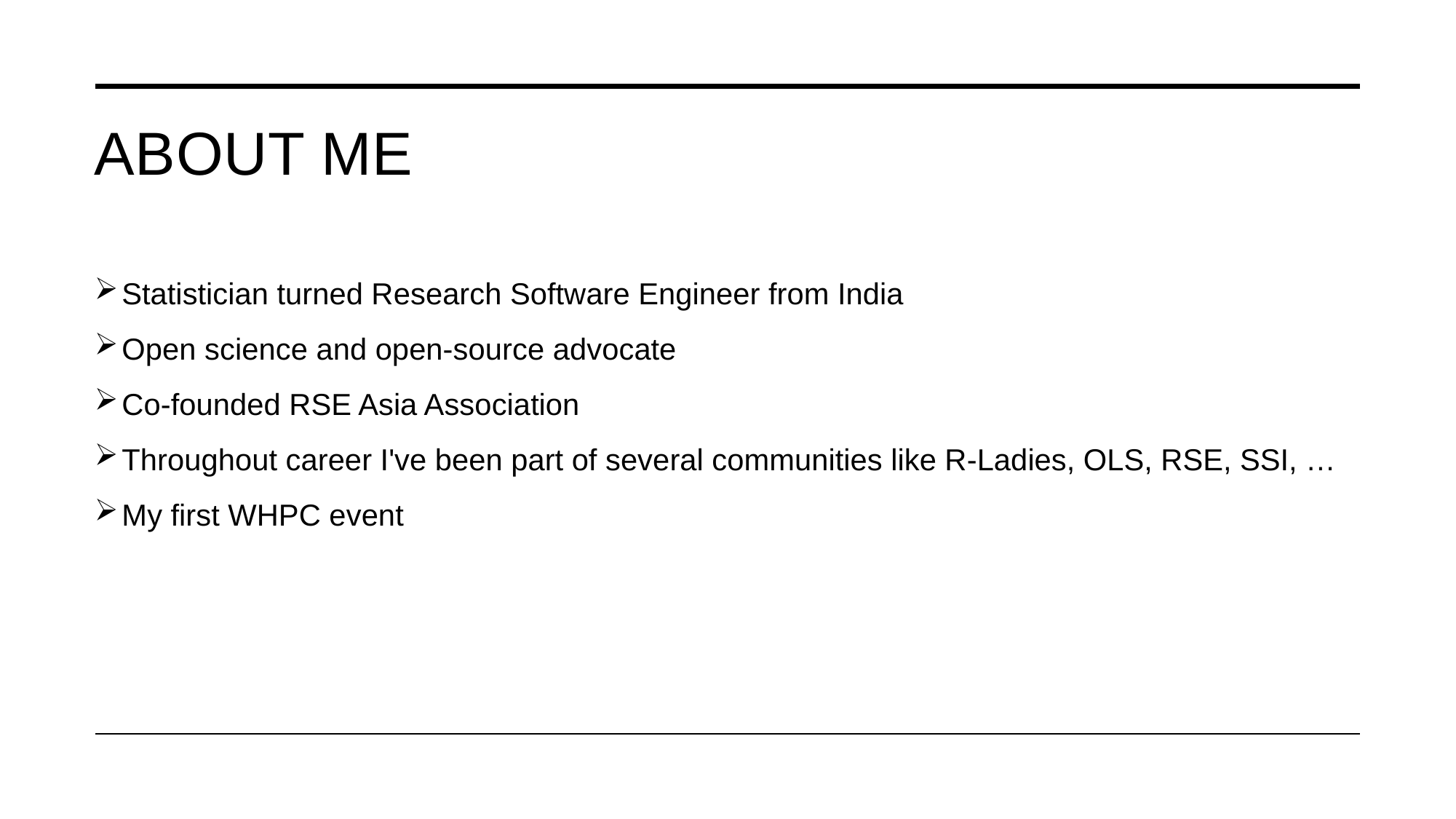

# About me
Statistician turned Research Software Engineer from India
Open science and open-source advocate
Co-founded RSE Asia Association
Throughout career I've been part of several communities like R-Ladies, OLS, RSE, SSI, …
My first WHPC event